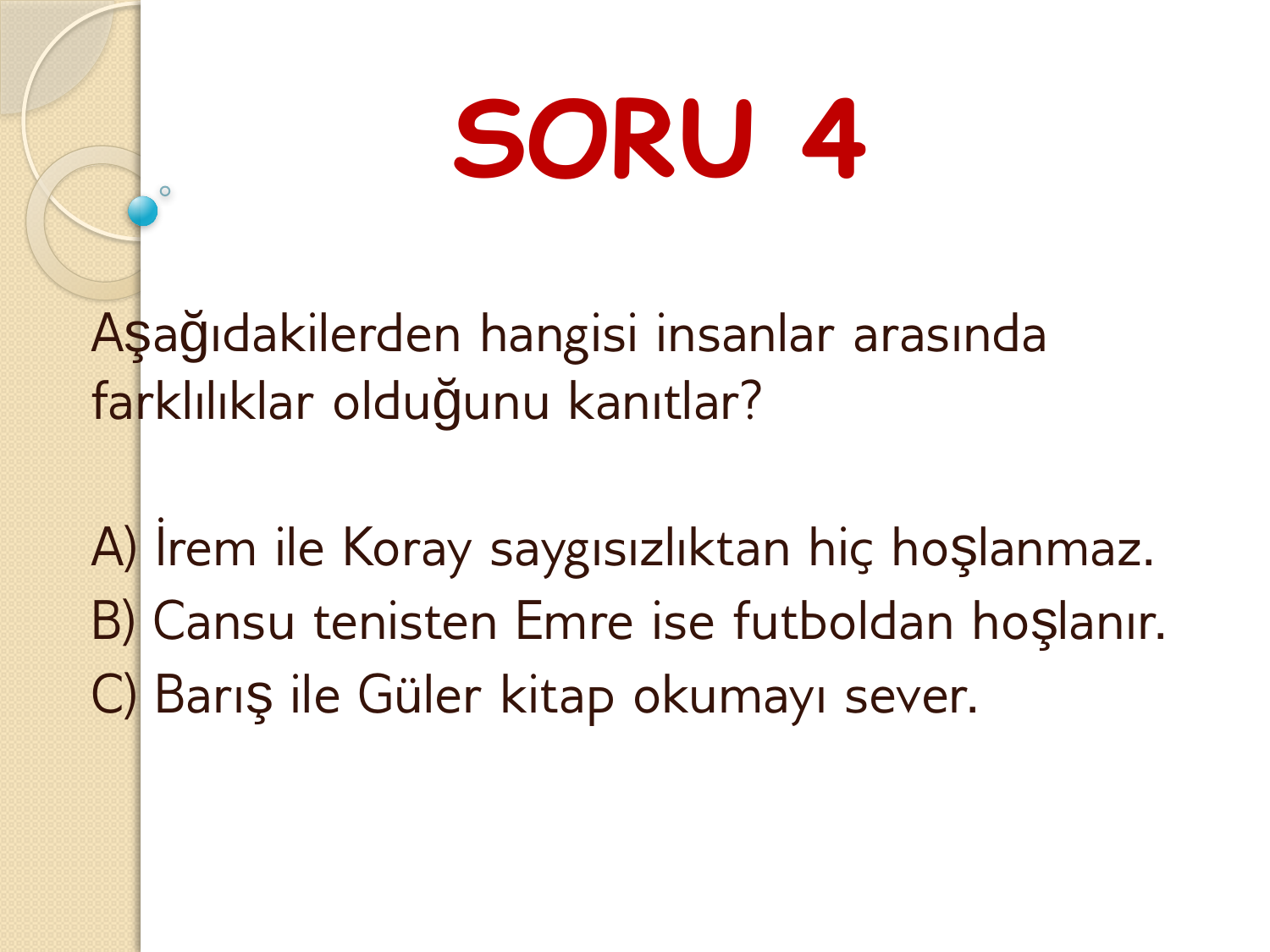

# SORU 4

Aşağıdakilerden hangisi insanlar arasında farklılıklar olduğunu kanıtlar?

A) İrem ile Koray saygısızlıktan hiç hoşlanmaz.
B) Cansu tenisten Emre ise futboldan hoşlanır.
C) Barış ile Güler kitap okumayı sever.